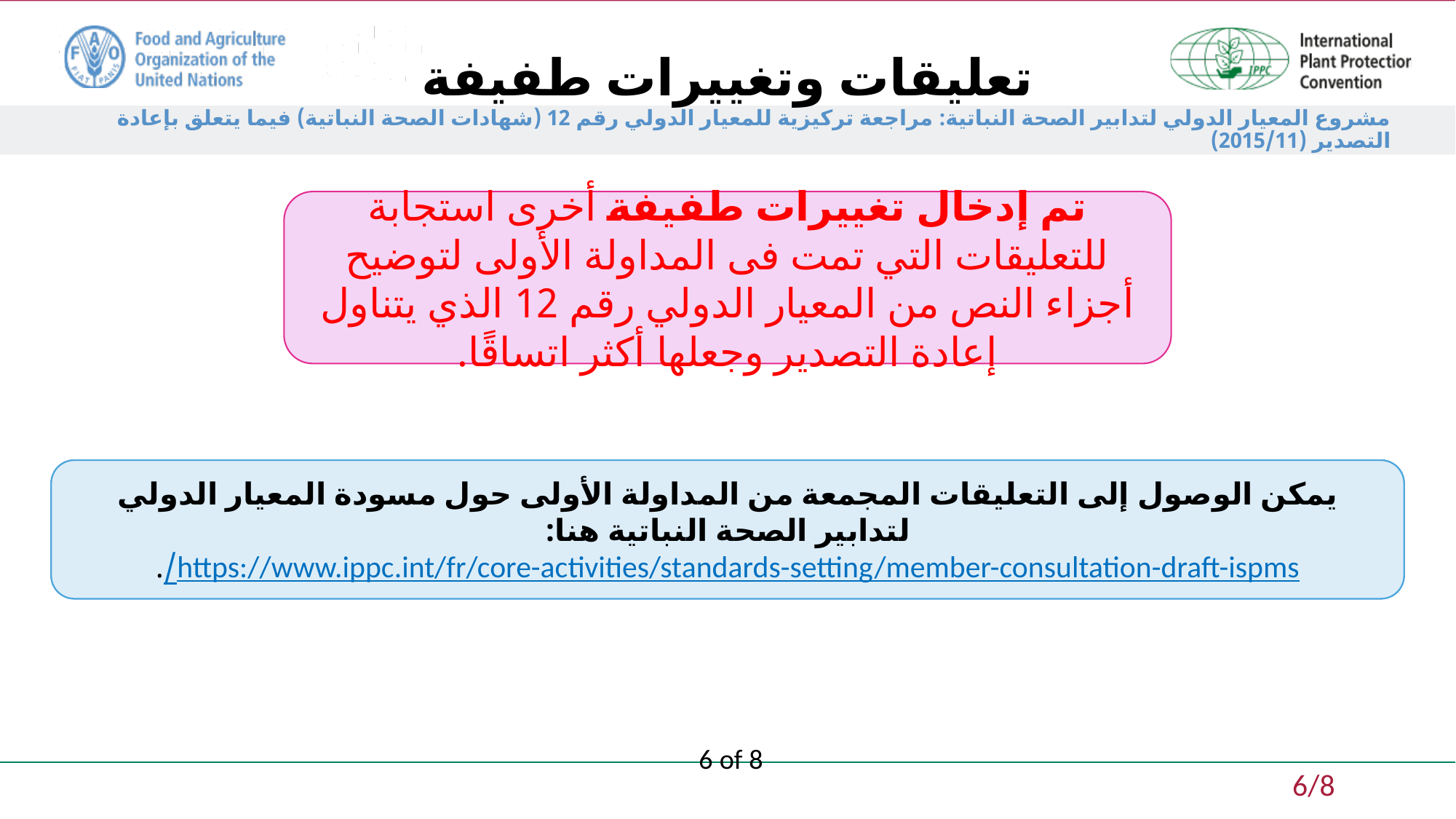

تعليقات وتغييرات طفيفة
تم إدخال تغييرات طفيفة أخرى استجابة للتعليقات التي تمت فى المداولة الأولى لتوضيح أجزاء النص من المعيار الدولي رقم 12 الذي يتناول إعادة التصدير وجعلها أكثر اتساقًا.
يمكن الوصول إلى التعليقات المجمعة من المداولة الأولى حول مسودة المعيار الدولي لتدابير الصحة النباتية هنا:
https://www.ippc.int/fr/core-activities/standards-setting/member-consultation-draft-ispms/.
يمكن الوصول إلى التعليقات المجمعة من المداولة الأولى حول مسودة المعيار الدولي لتدابير الصحة النباتية هنا:
https://www.ippc.int/fr/core-activities/standards-setting/member-consultation-draft-ispms/.
يمكن الوصول إلى التعليقات المجمعة من المداولة الأولى حول مسودة المعيار الدولي لتدابير الصحة النباتية هنا:
https://www.ippc.int/fr/core-activities/standards-setting/member-consultation-draft-ispms/.
6 of 8